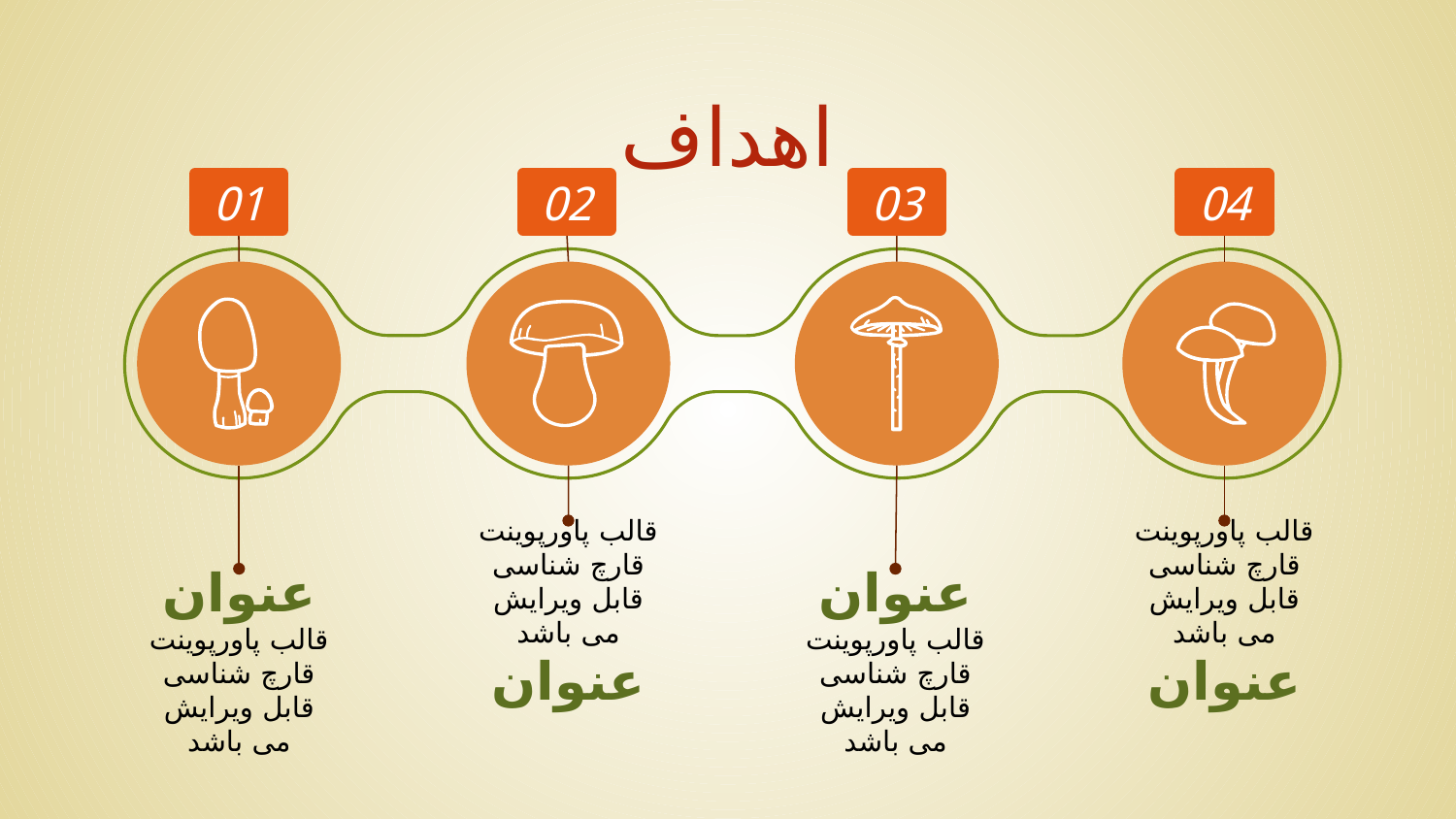

# اهداف
01
02
03
04

قالب پاورپوینت قارچ شناسی قابل ویرایش می باشد
قالب پاورپوینت قارچ شناسی قابل ویرایش می باشد
عنوان
عنوان
قالب پاورپوینت قارچ شناسی قابل ویرایش می باشد
قالب پاورپوینت قارچ شناسی قابل ویرایش می باشد
عنوان
عنوان